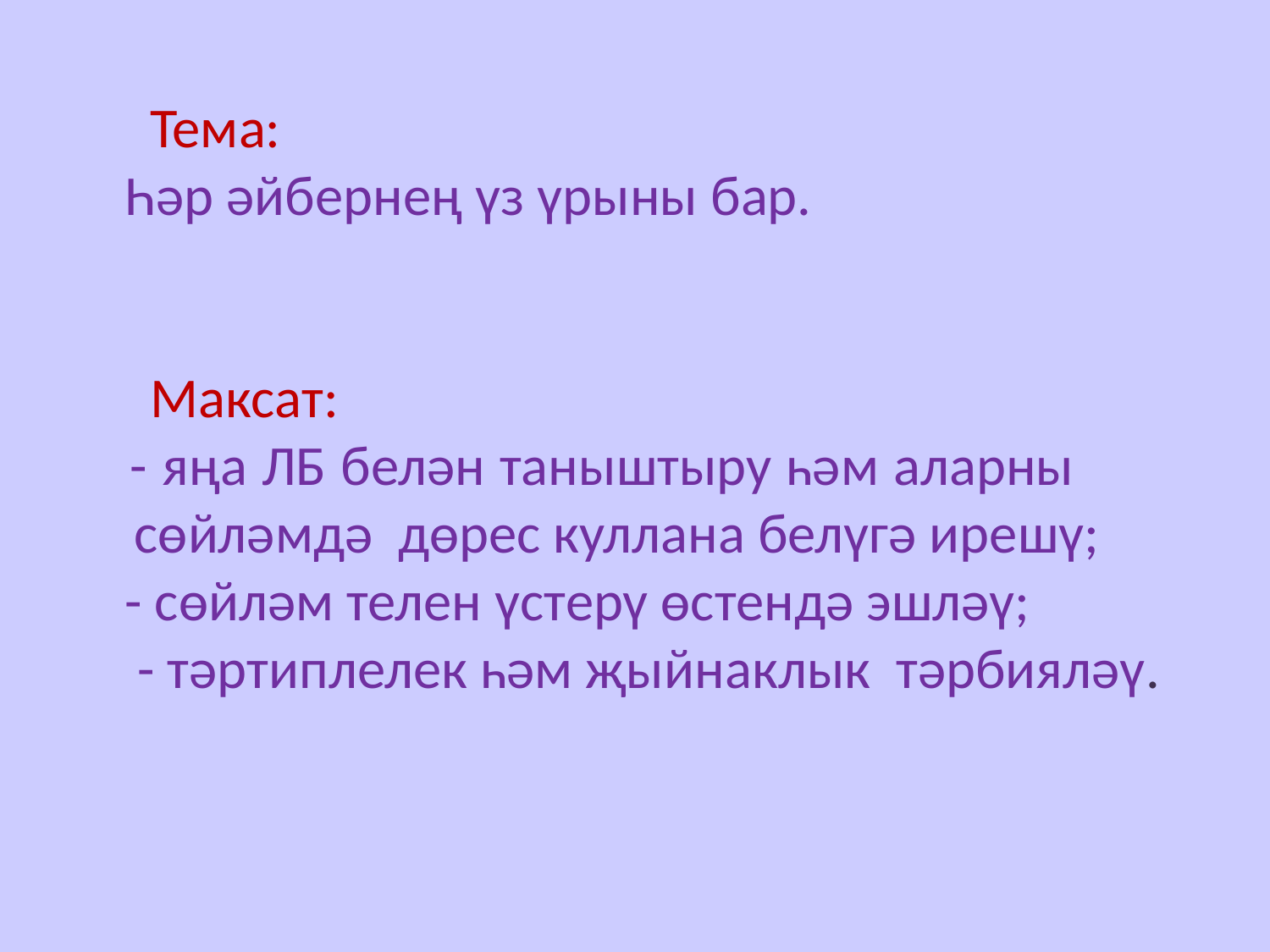

Тема:
   Һәр әйбернең үз үрыны бар.

     Максат:
   - яңа ЛБ белән таныштыру һәм аларны       сөйләмдә  дөрес куллана белүгә ирешү;
   - сөйләм телен үстерү өстендә эшләү;
    - тәртиплелек һәм җыйнаклык  тәрбияләү.